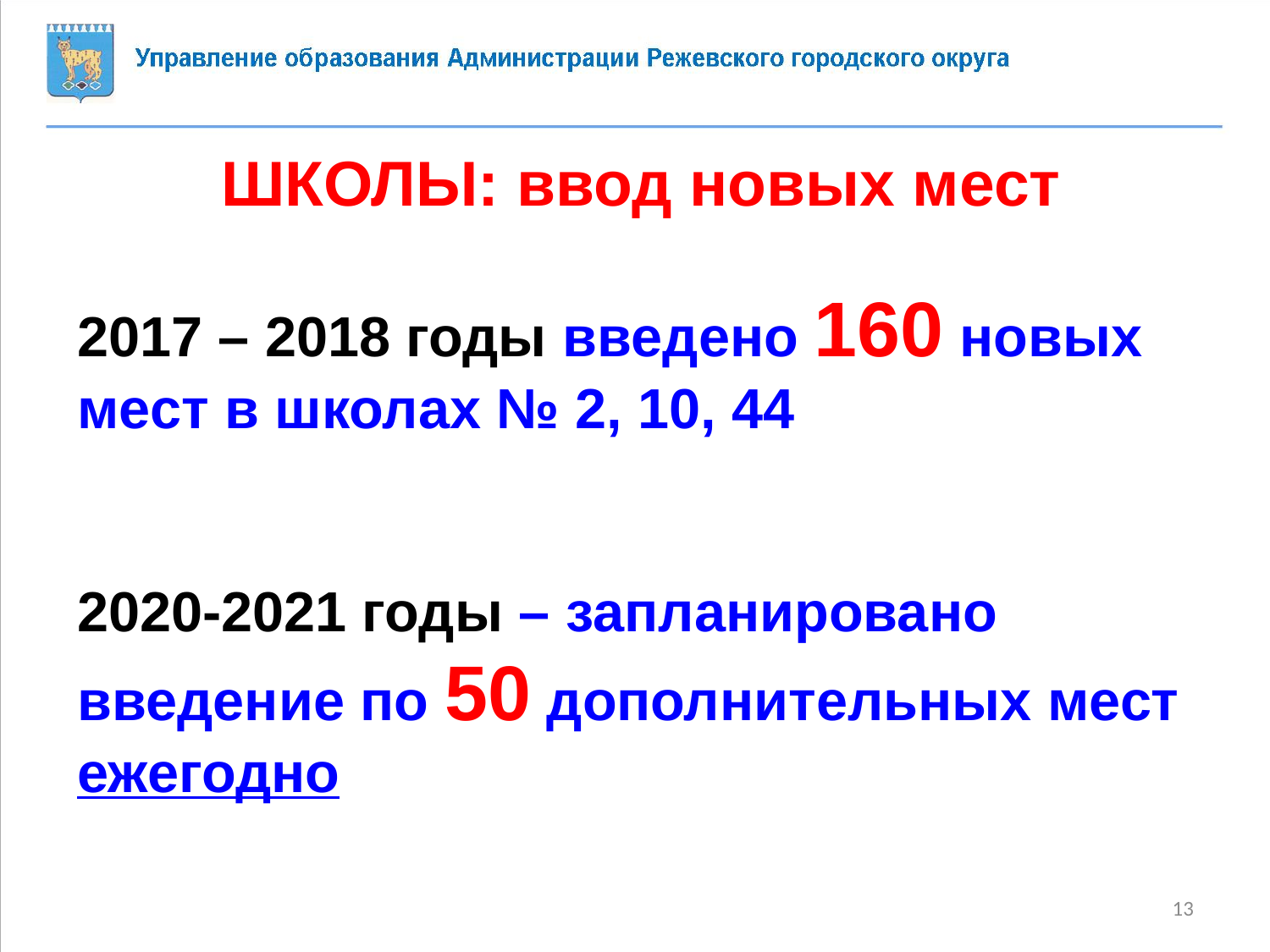

ШКОЛЫ: ввод новых мест
2017 – 2018 годы введено 160 новых мест в школах № 2, 10, 44

2020-2021 годы – запланировано введение по 50 дополнительных мест ежегодно
13